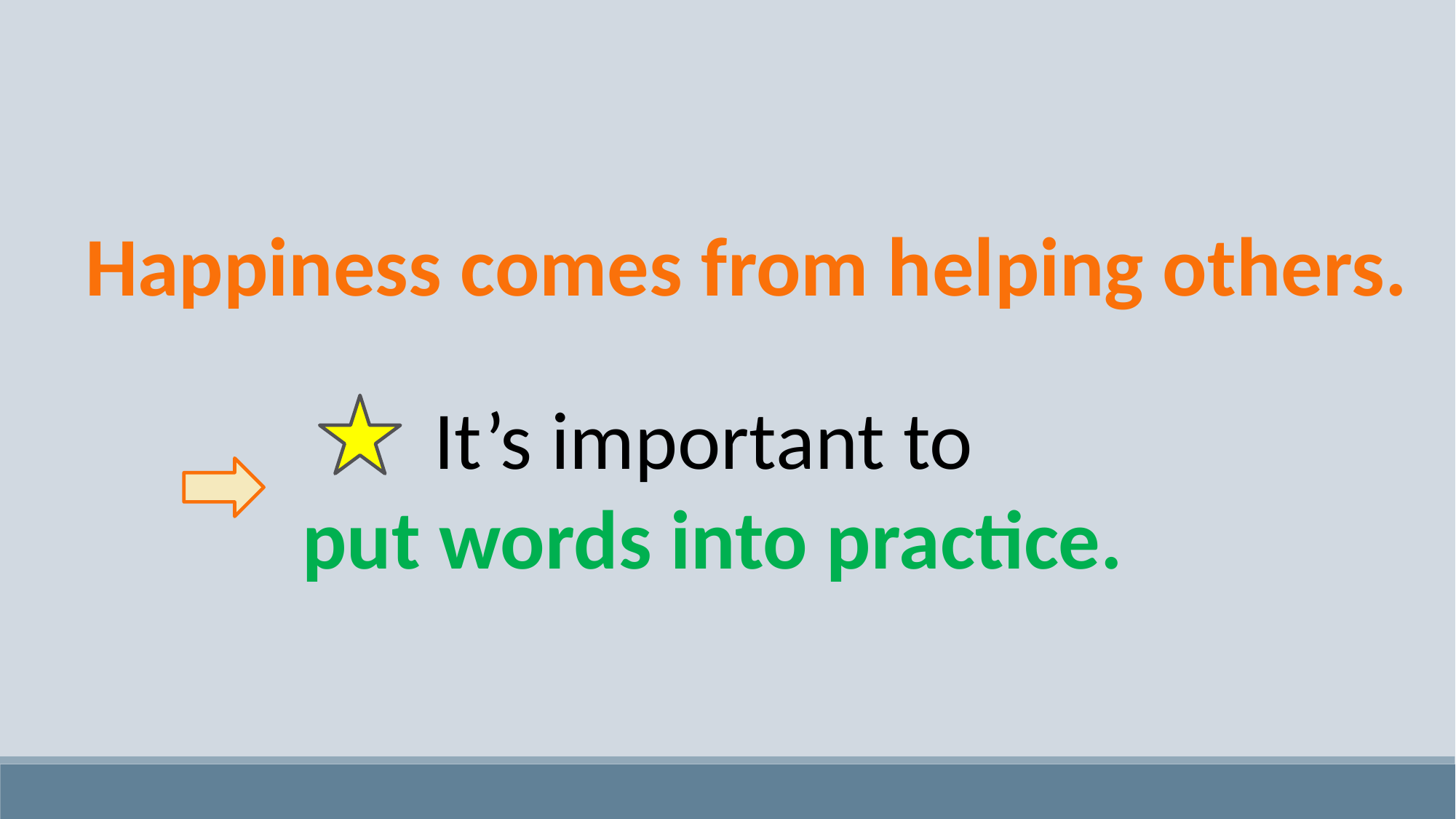

Happiness comes from helping others.
It’s important to
put words into practice.